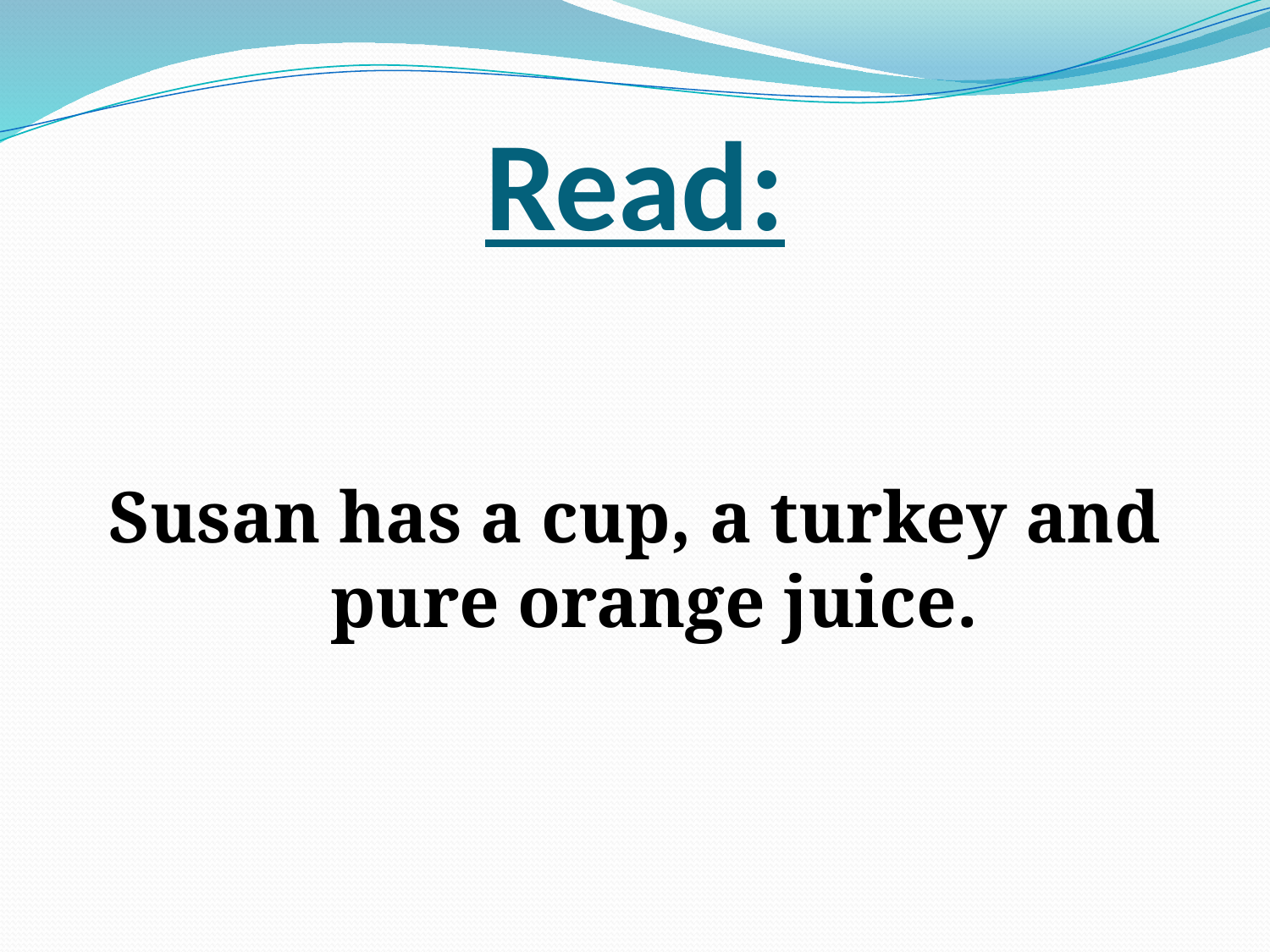

# Read:

Susan has a cup, a turkey and pure orange juice.